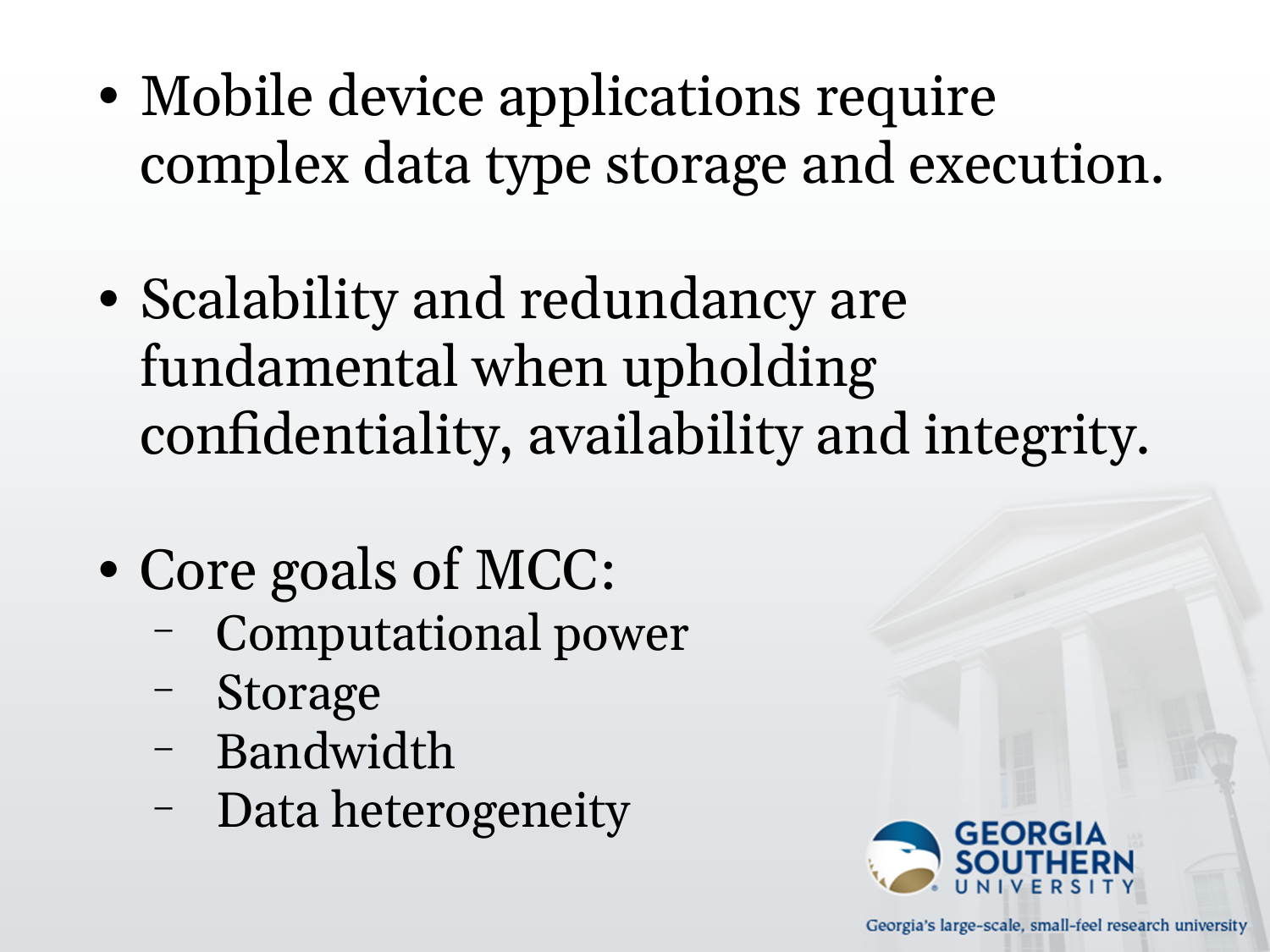

Mobile device applications require complex data type storage and execution.

Scalability and redundancy are fundamental when upholding confidentiality, availability and integrity.

Core goals of MCC:
Computational power
Storage
Bandwidth
Data heterogeneity